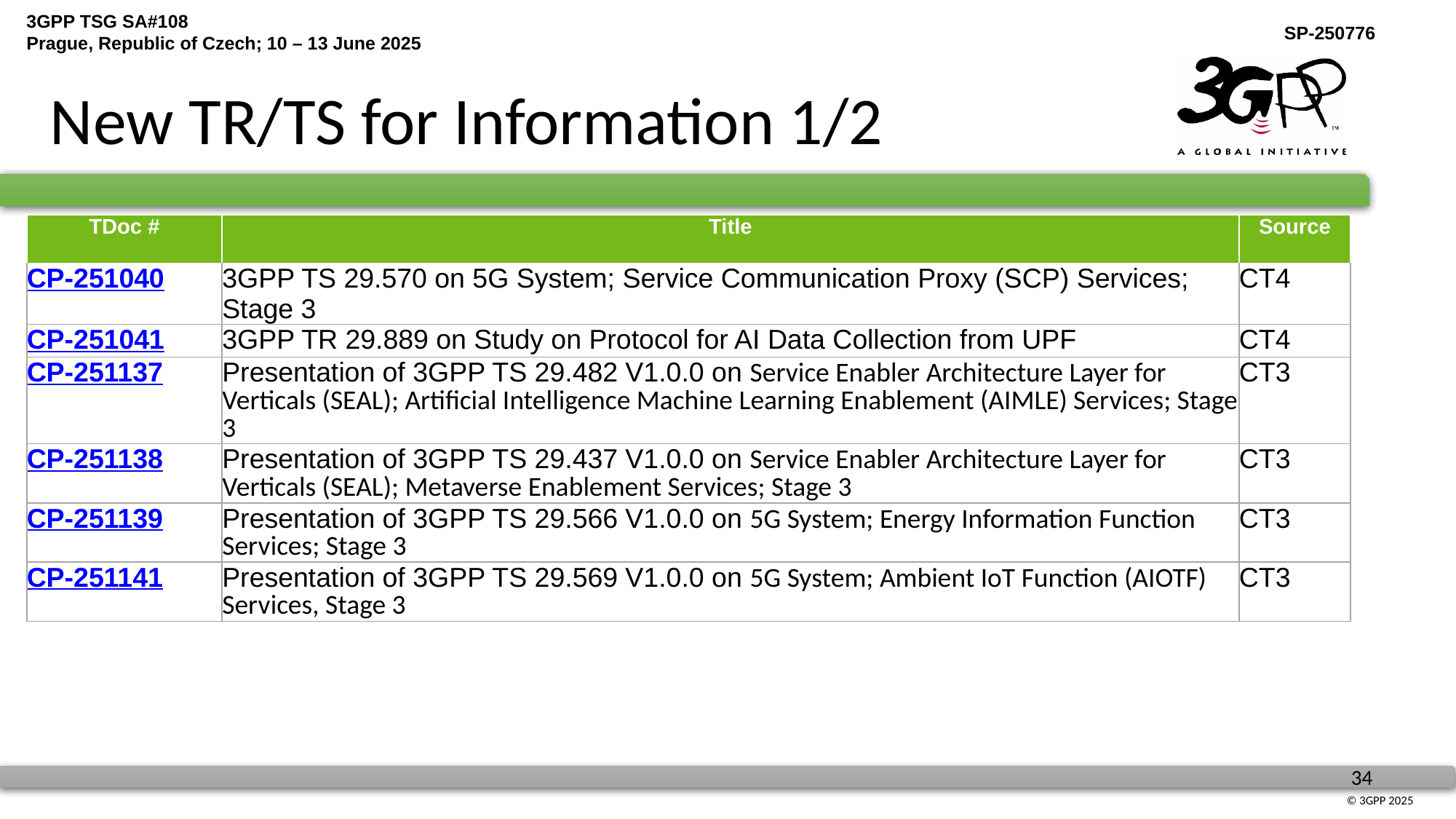

# New TR/TS for Information 1/2
| TDoc # | Title | Source |
| --- | --- | --- |
| CP-251040 | 3GPP TS 29.570 on 5G System; Service Communication Proxy (SCP) Services; Stage 3 | CT4 |
| CP-251041 | 3GPP TR 29.889 on Study on Protocol for AI Data Collection from UPF | CT4 |
| CP-251137 | Presentation of 3GPP TS 29.482 V1.0.0 on Service Enabler Architecture Layer for Verticals (SEAL); Artificial Intelligence Machine Learning Enablement (AIMLE) Services; Stage 3 | CT3 |
| CP-251138 | Presentation of 3GPP TS 29.437 V1.0.0 on Service Enabler Architecture Layer for Verticals (SEAL); Metaverse Enablement Services; Stage 3 | CT3 |
| CP-251139 | Presentation of 3GPP TS 29.566 V1.0.0 on 5G System; Energy Information Function Services; Stage 3 | CT3 |
| CP-251141 | Presentation of 3GPP TS 29.569 V1.0.0 on 5G System; Ambient IoT Function (AIOTF) Services, Stage 3 | CT3 |